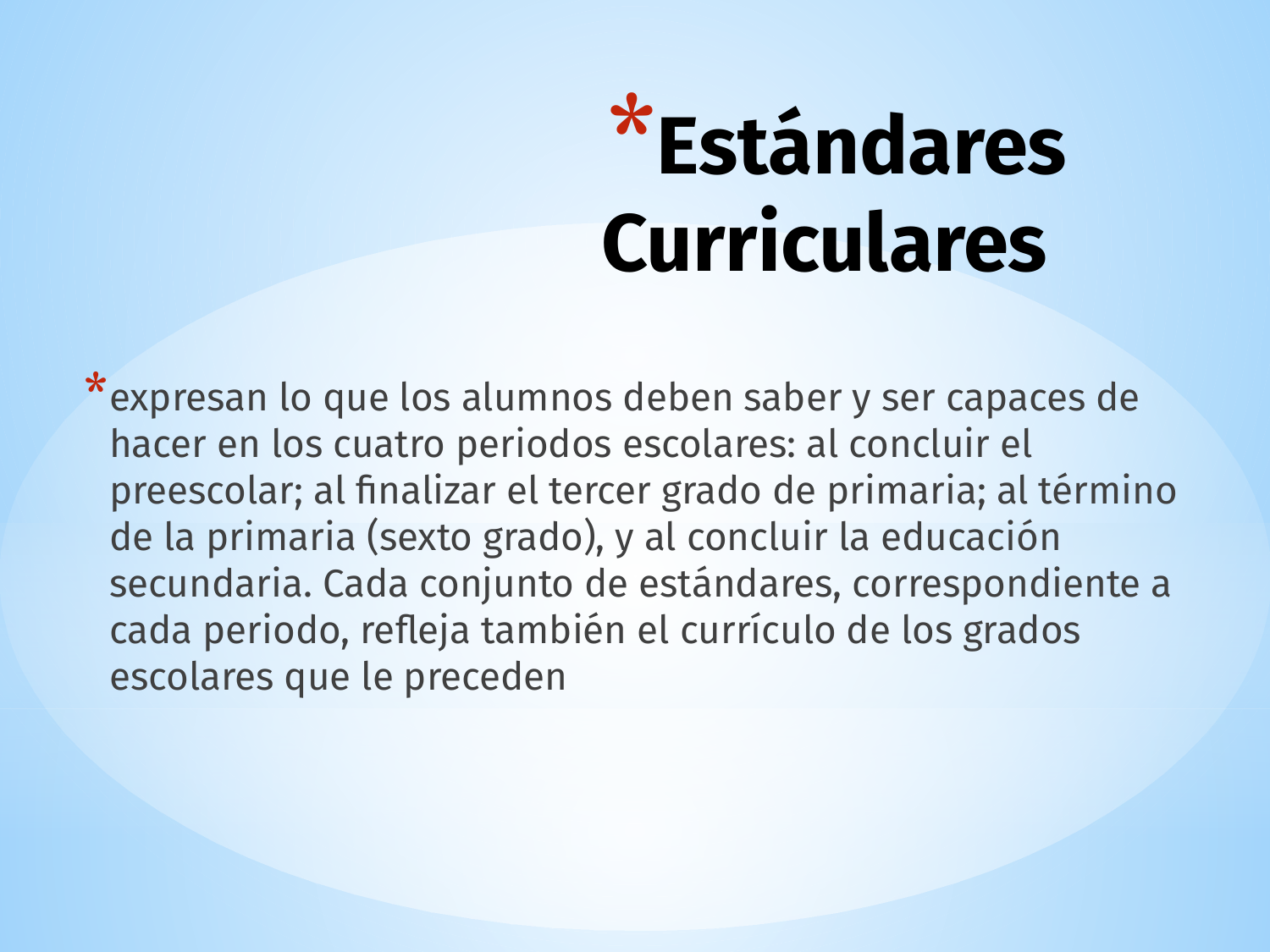

# Estándares Curriculares
expresan lo que los alumnos deben saber y ser capaces de hacer en los cuatro periodos escolares: al concluir el preescolar; al finalizar el tercer grado de primaria; al término de la primaria (sexto grado), y al concluir la educación secundaria. Cada conjunto de estándares, correspondiente a cada periodo, refleja también el currículo de los grados escolares que le preceden